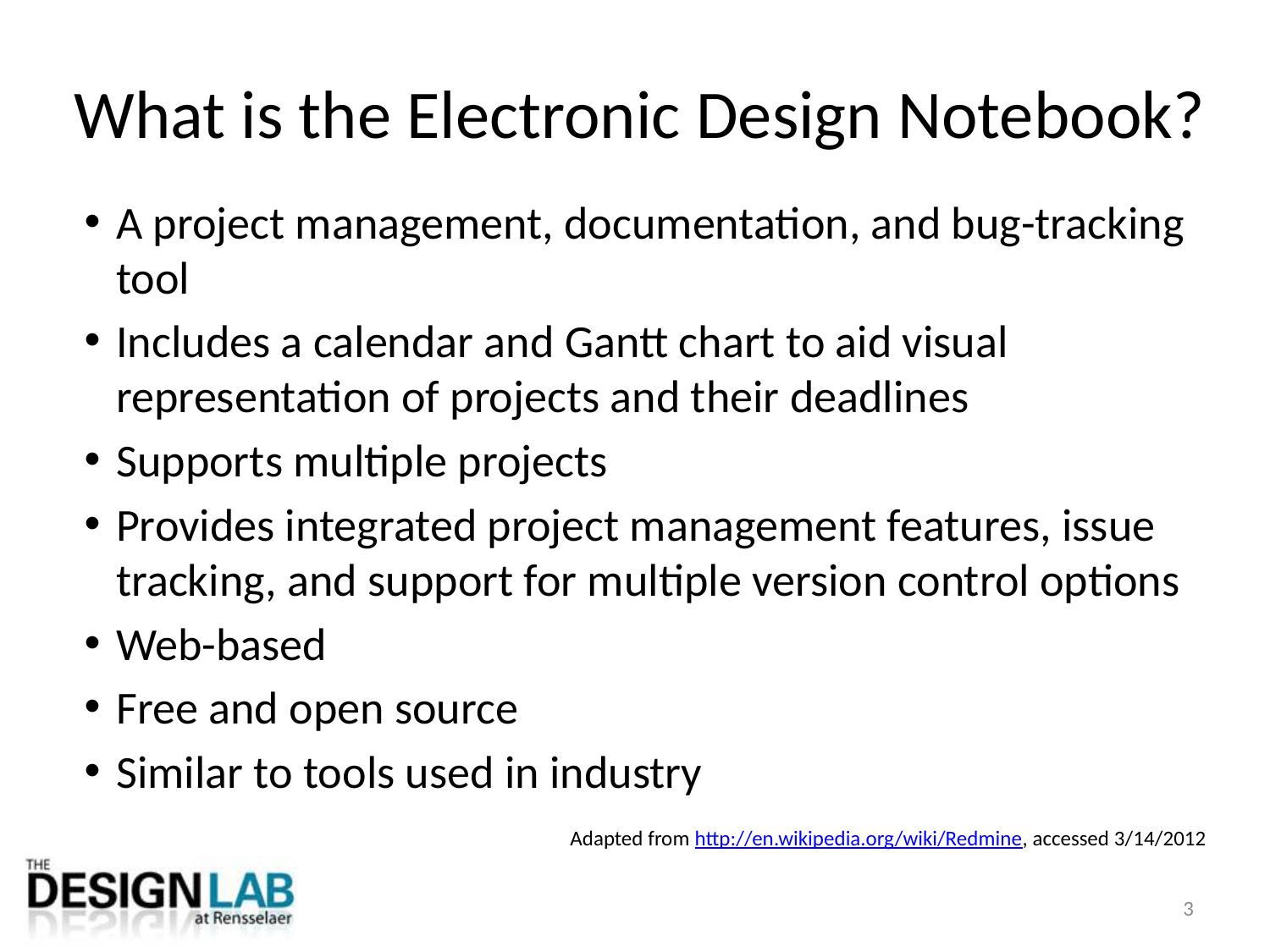

# What is the Electronic Design Notebook?
A project management, documentation, and bug-tracking tool
Includes a calendar and Gantt chart to aid visual representation of projects and their deadlines
Supports multiple projects
Provides integrated project management features, issue tracking, and support for multiple version control options
Web-based
Free and open source
Similar to tools used in industry
Adapted from http://en.wikipedia.org/wiki/Redmine, accessed 3/14/2012
3